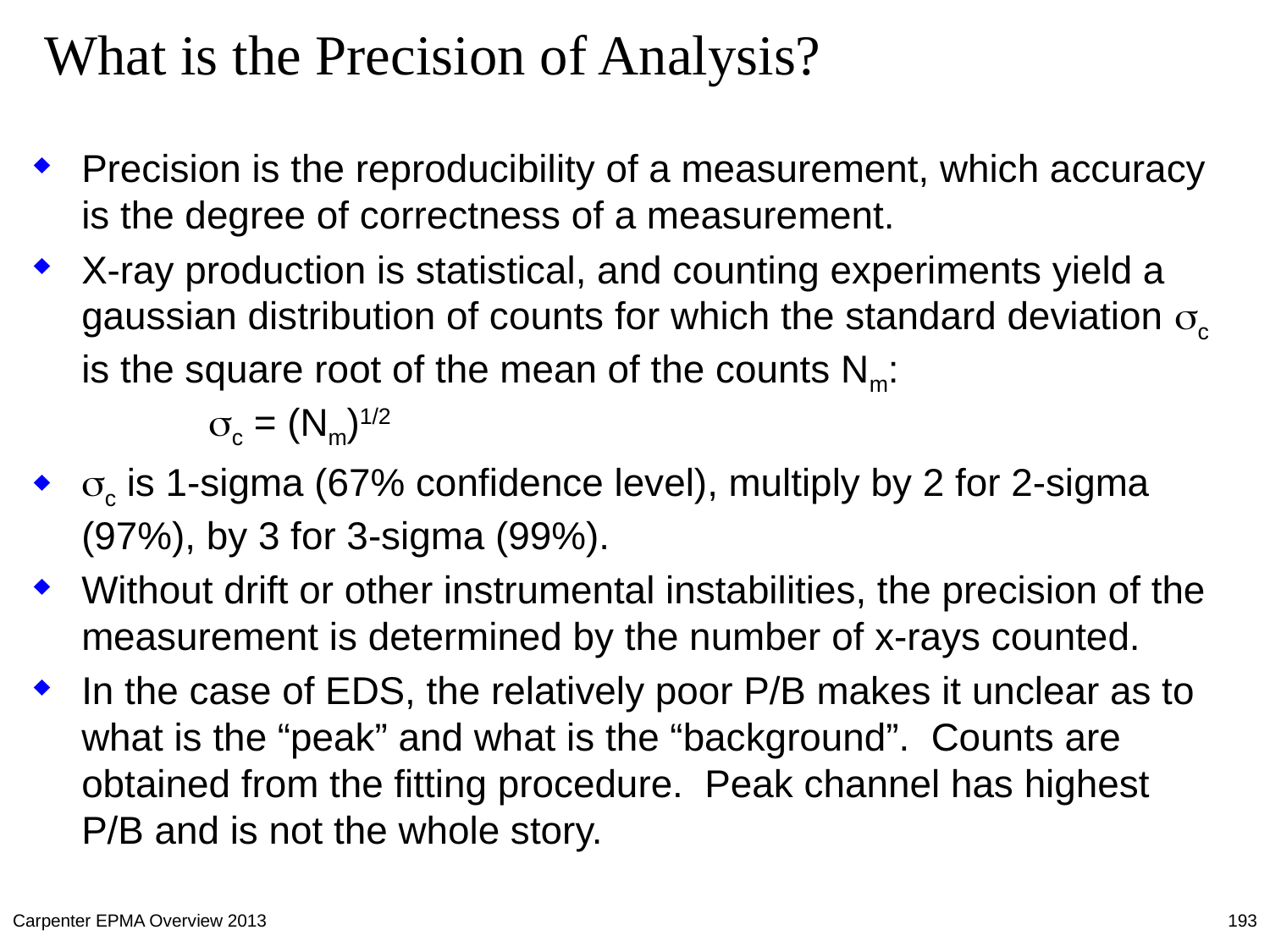

# What is the Precision of Analysis?
Precision is the reproducibility of a measurement, which accuracy is the degree of correctness of a measurement.
X-ray production is statistical, and counting experiments yield a gaussian distribution of counts for which the standard deviation σc is the square root of the mean of the counts Nm:
	σc = (Nm)1/2
σc is 1-sigma (67% confidence level), multiply by 2 for 2-sigma (97%), by 3 for 3-sigma (99%).
Without drift or other instrumental instabilities, the precision of the measurement is determined by the number of x-rays counted.
In the case of EDS, the relatively poor P/B makes it unclear as to what is the “peak” and what is the “background”.  Counts are obtained from the fitting procedure.  Peak channel has highest P/B and is not the whole story.
Carpenter EPMA Overview 2013
193